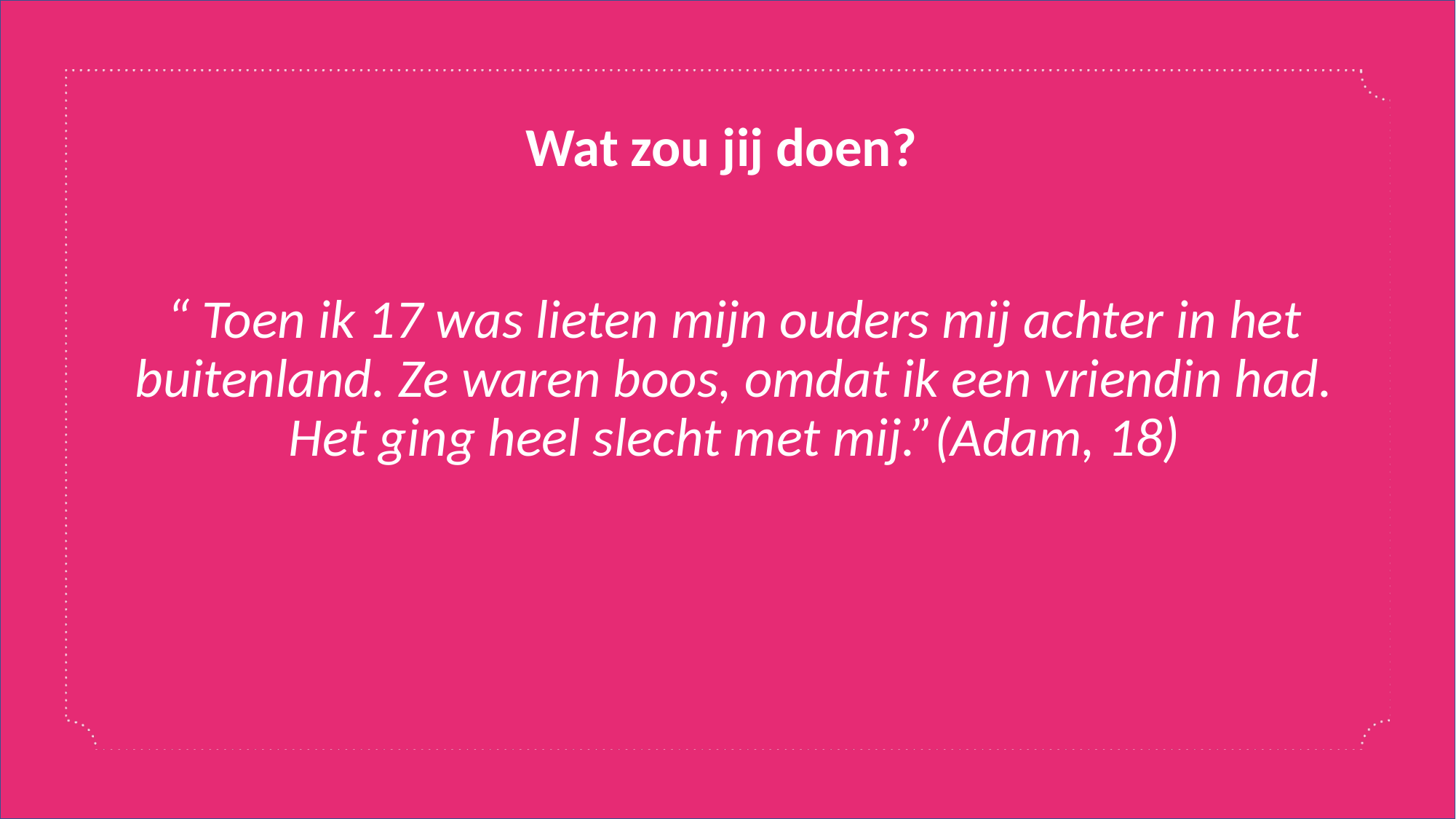

Wat zou jij doen?
# “ Toen ik 17 was lieten mijn ouders mij achter in het buitenland. Ze waren boos, omdat ik een vriendin had. Het ging heel slecht met mij.”(Adam, 18)